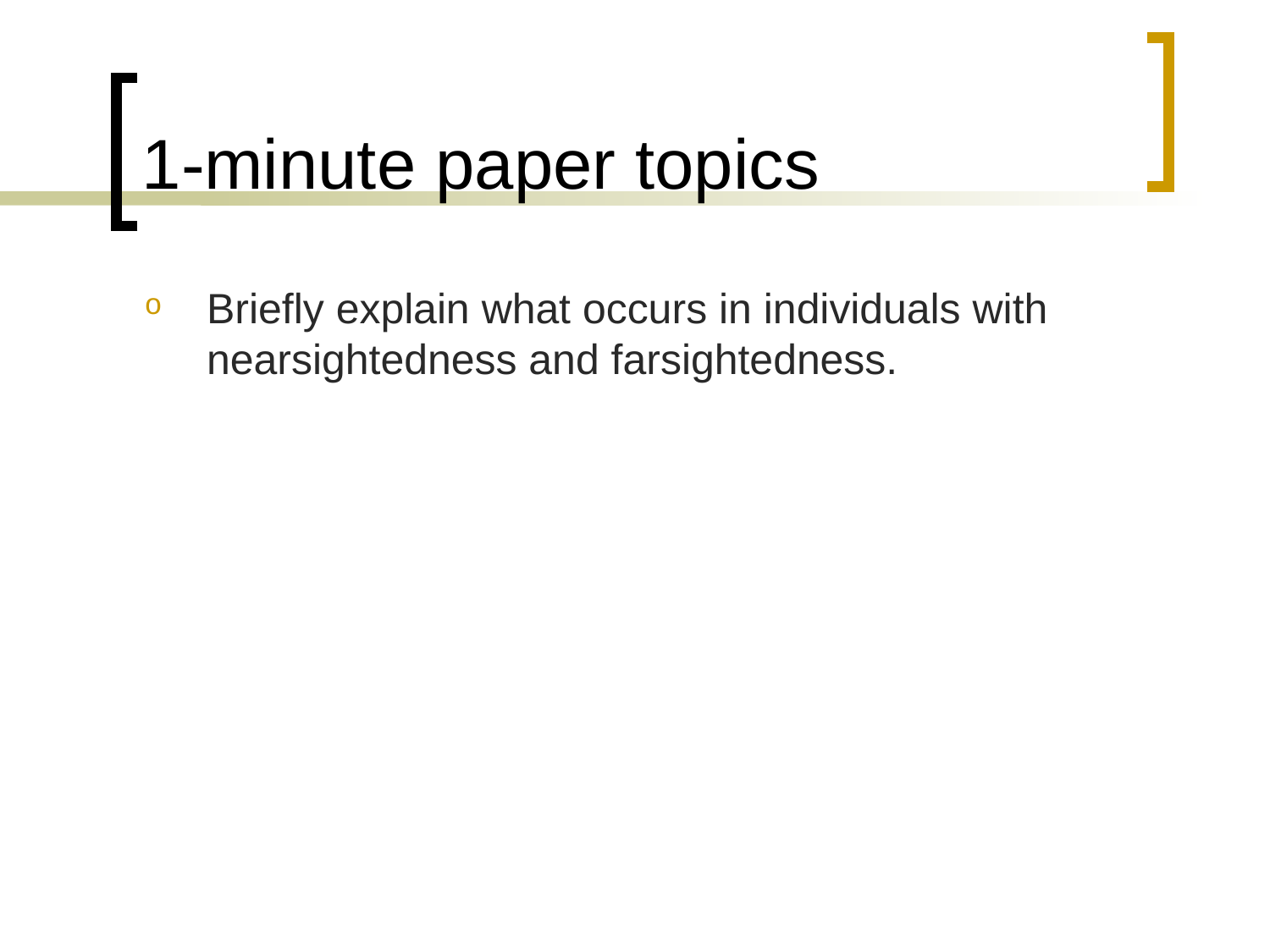

# 1-minute paper topics
Briefly explain what occurs in individuals with nearsightedness and farsightedness.